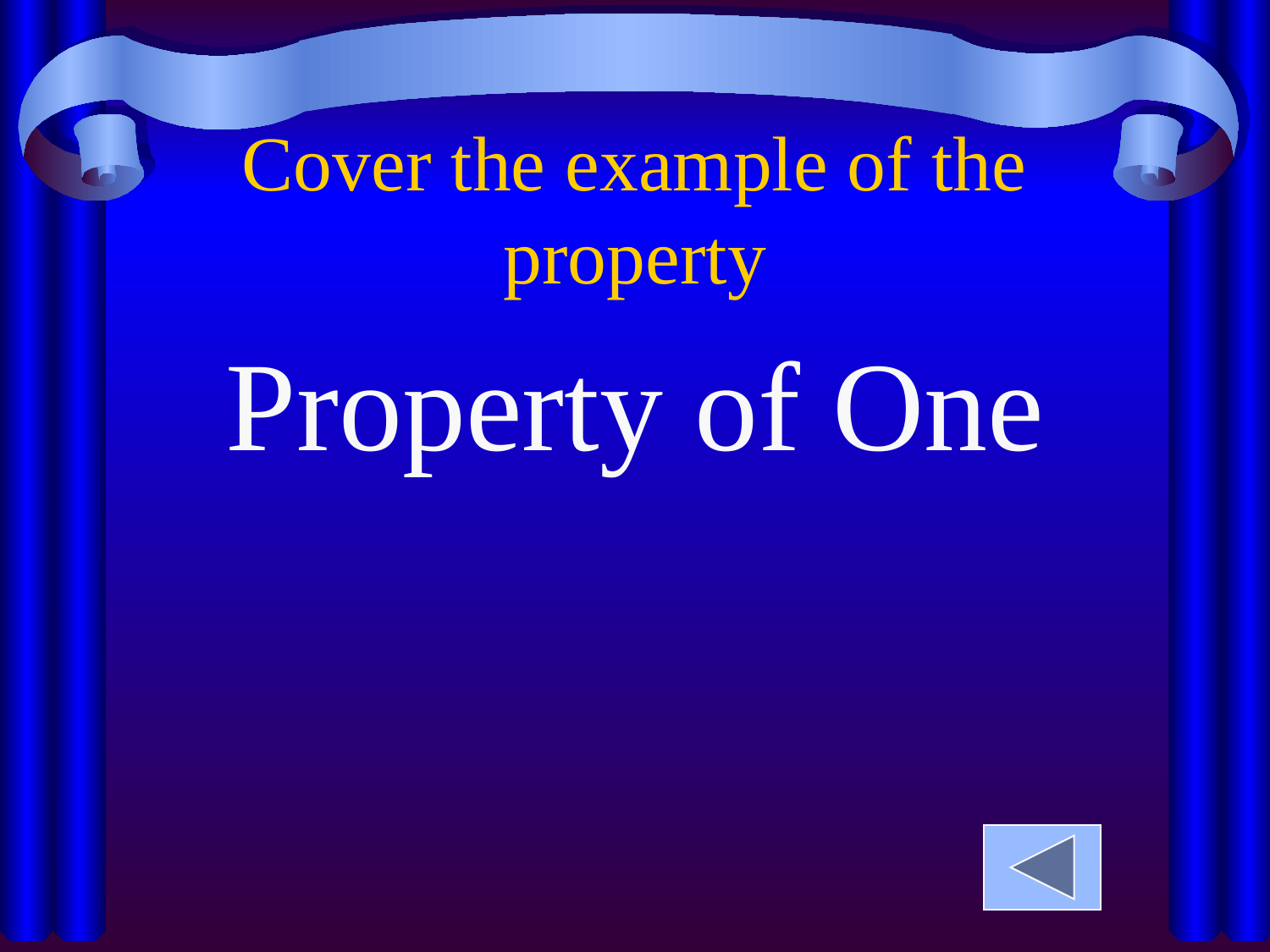

Cover the example of the property
Property of One